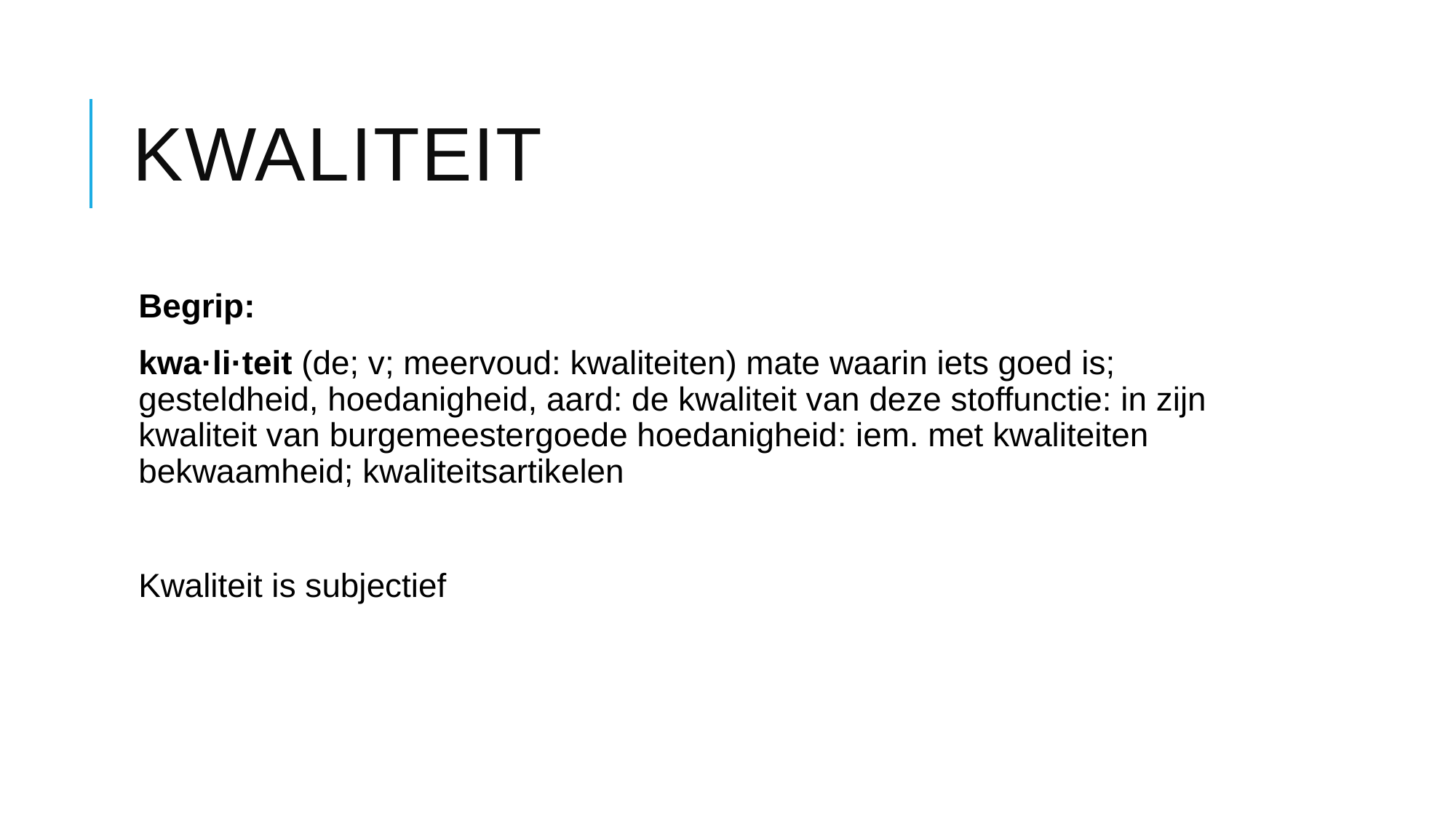

# Kwaliteit

Begrip:
kwa·li·teit (de; v; meervoud: kwaliteiten) mate waarin iets goed is; gesteldheid, hoedanigheid, aard: de kwaliteit van deze stoffunctie: in zijn kwaliteit van burgemeestergoede hoedanigheid: iem. met kwaliteiten bekwaamheid; kwaliteitsartikelen

Kwaliteit is subjectief